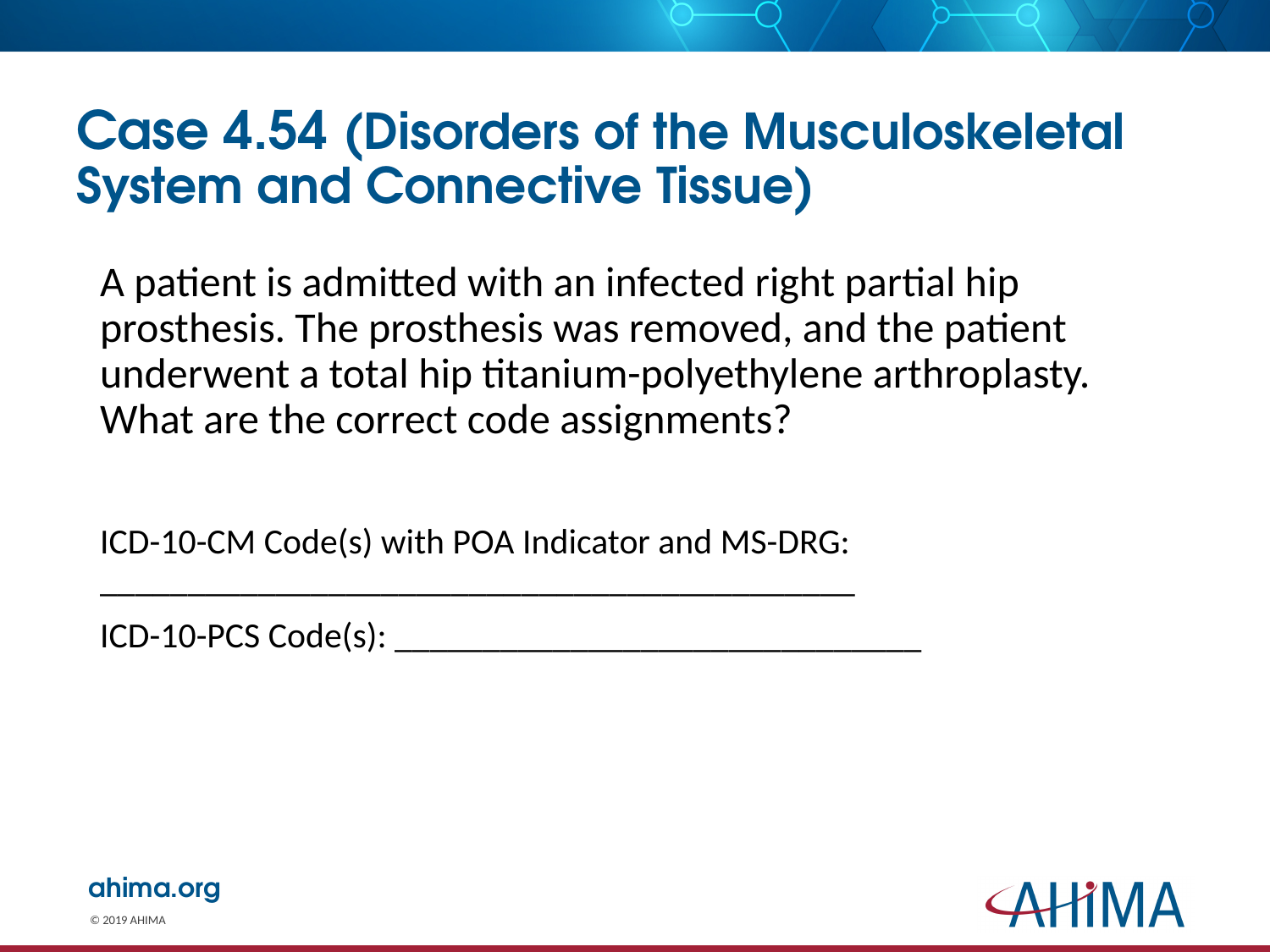

# Case 4.54 (Disorders of the Musculoskeletal System and Connective Tissue)
A patient is admitted with an infected right partial hip prosthesis. The prosthesis was removed, and the patient underwent a total hip titanium-polyethylene arthroplasty. What are the correct code assignments?

ICD-10-CM Code(s) with POA Indicator and MS-DRG: ___________________________________________
ICD-10-PCS Code(s): ______________________________